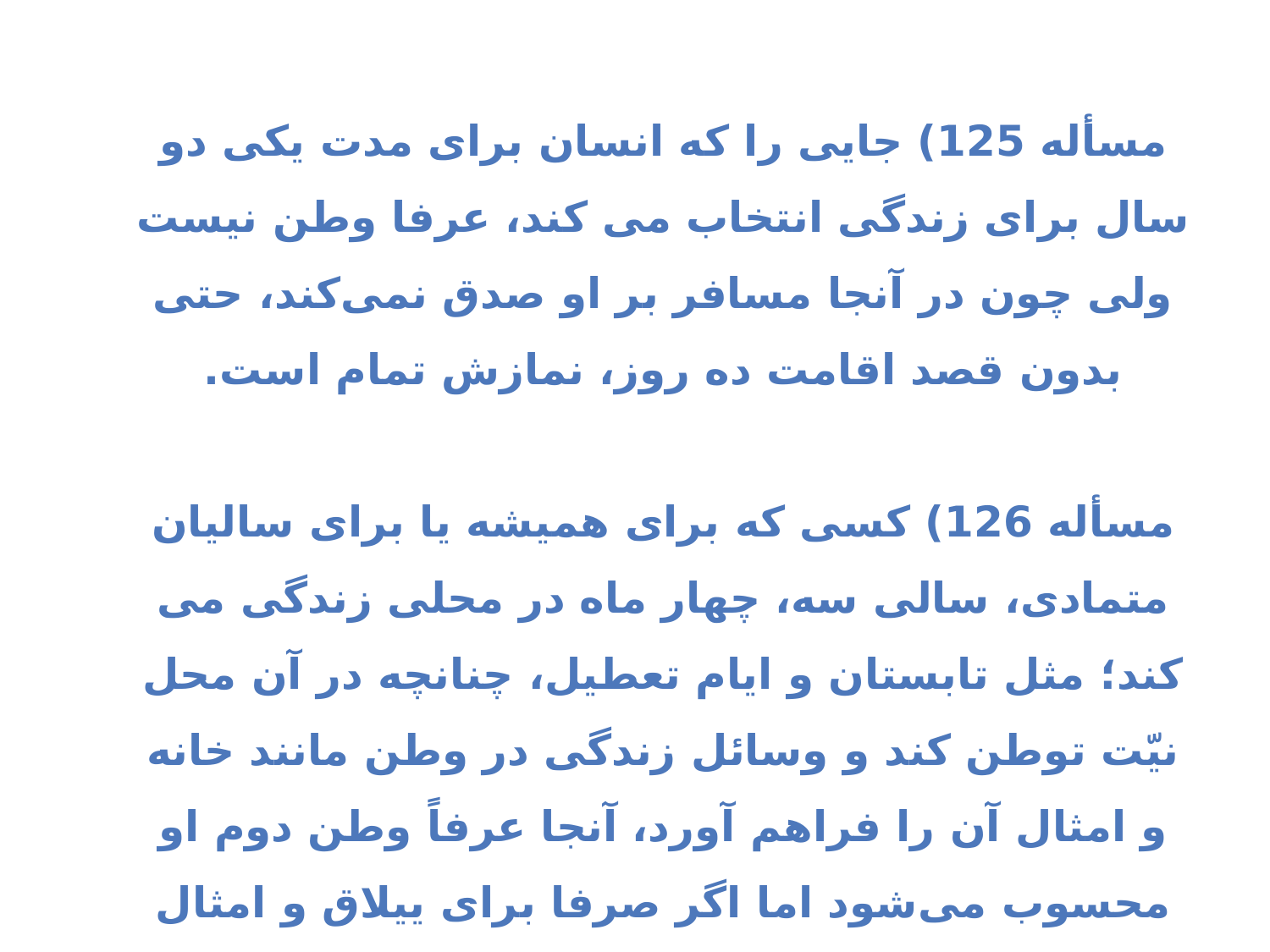

مسأله 125) جایی را که انسان برای مدت یکی دو سال برای زندگی انتخاب می کند، عرفا وطن نیست ولی چون در آنجا مسافر بر او صدق نمی‌کند، حتی بدون قصد اقامت ده روز، نمازش تمام است.

مسأله 126) کسی که برای همیشه یا برای سالیان متمادی، سالی سه، چهار ماه در محلی زندگی می کند؛ مثل تابستان و ایام تعطیل، چنانچه در آن محل نیّت توطن کند و وسائل زندگی در وطن مانند خانه و امثال آن را فراهم آورد، آنجا عرفاً وطن دوم او محسوب می‌شود اما اگر صرفا برای ییلاق و امثال آن، بدون قصد توطن و بدون فراهم آوردن لوازم زندگی، آنجا می رود، تحقق وطن بعید است.